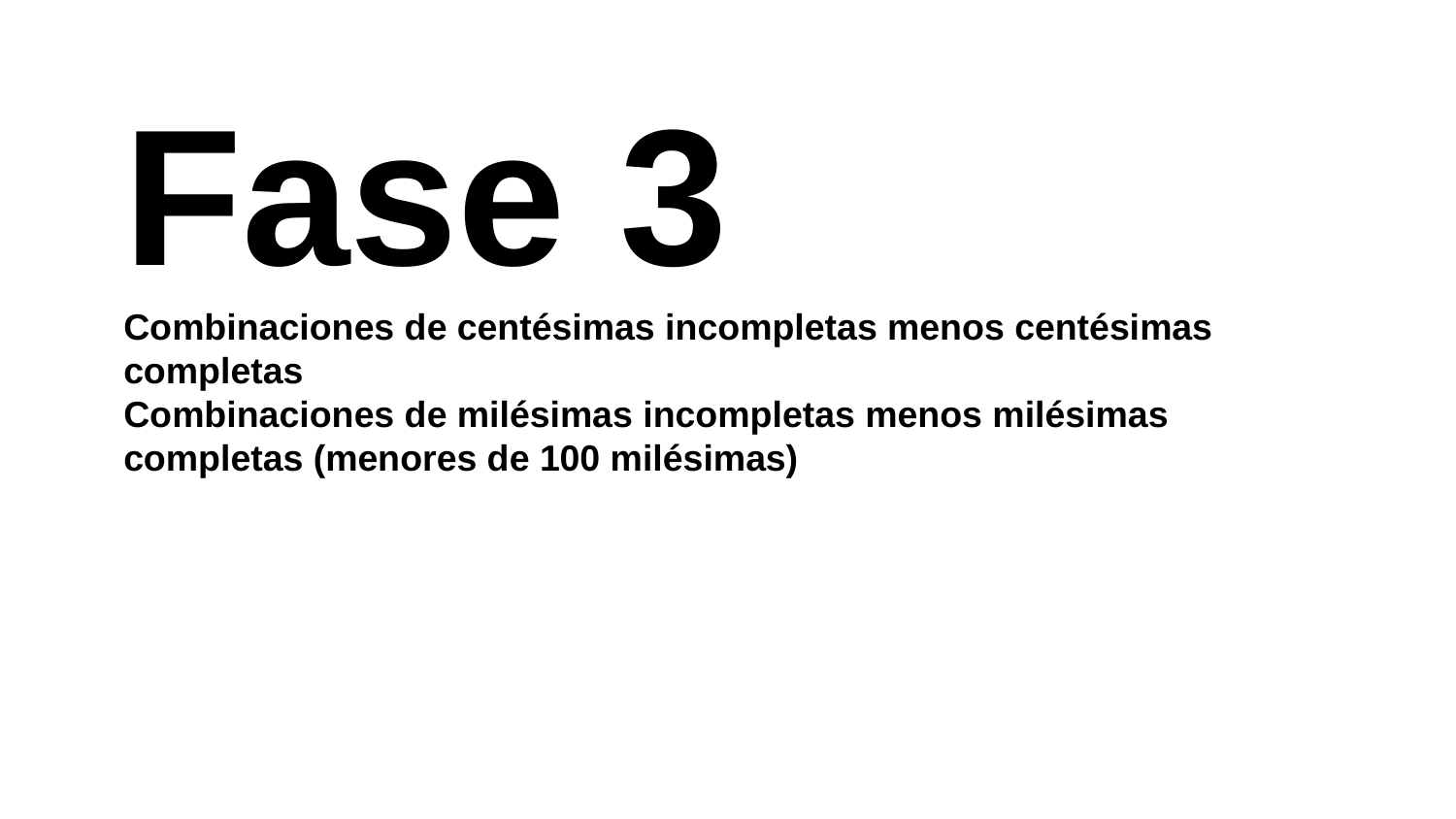

Fase 3
Combinaciones de centésimas incompletas menos centésimas completas
Combinaciones de milésimas incompletas menos milésimas completas (menores de 100 milésimas)